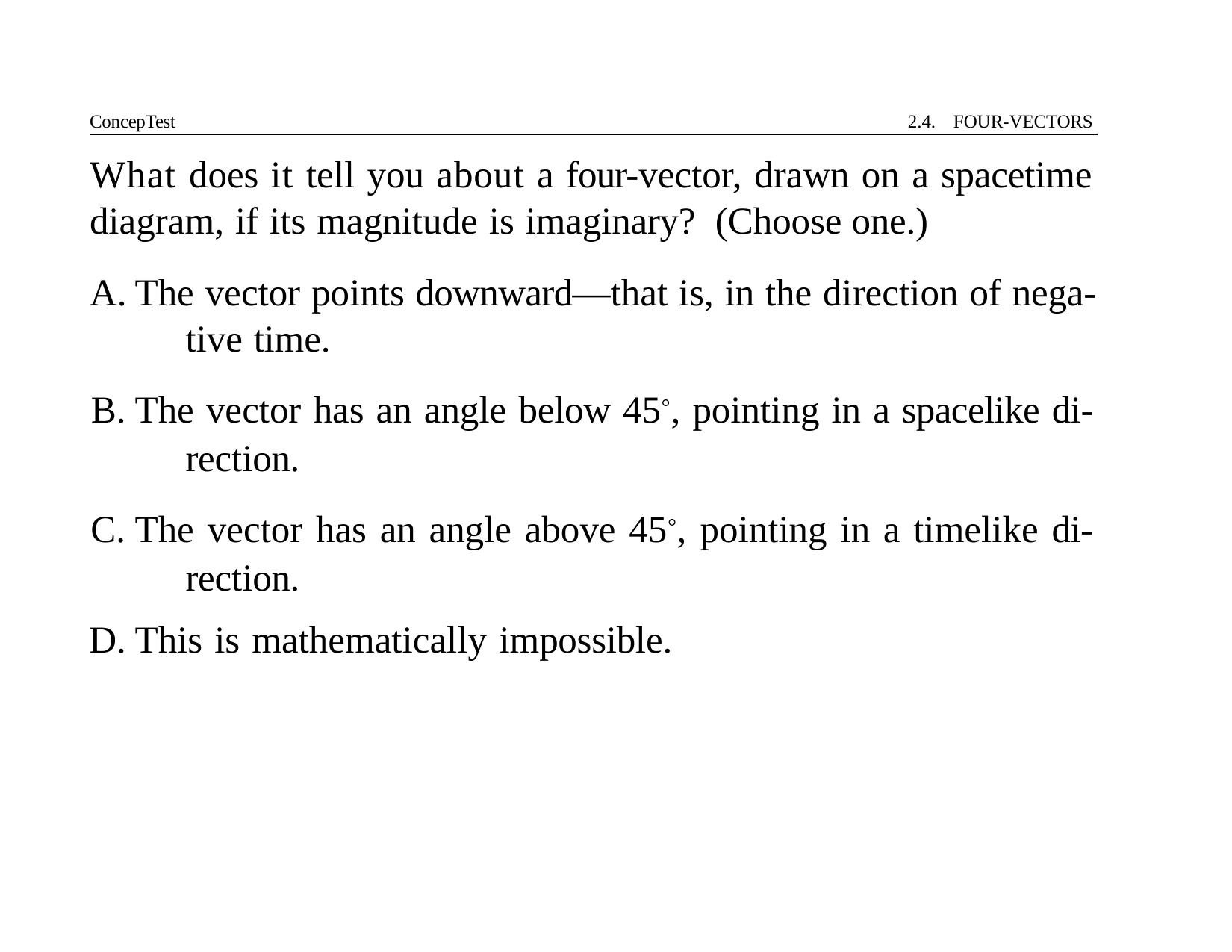

ConcepTest	2.4.  FOUR-VECTORS

# What does it tell you about a four-vector, drawn on a spacetime diagram, if its magnitude is imaginary?	(Choose one.)
The vector points downward—that is, in the direction of nega- 	tive time.
The vector has an angle below 45◦, pointing in a spacelike di- 	rection.
The vector has an angle above 45◦, pointing in a timelike di- 	rection.
This is mathematically impossible.